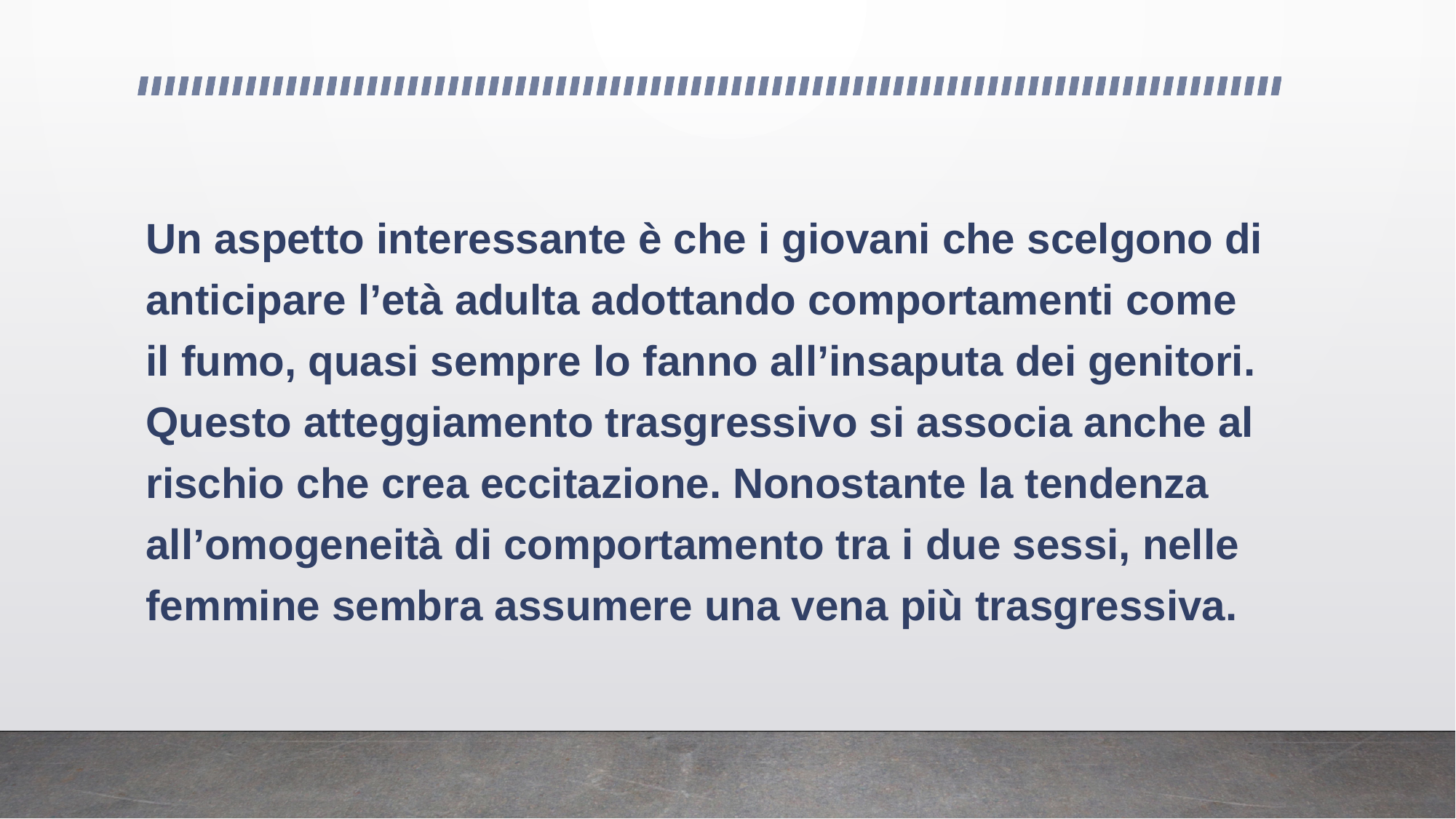

#
Un aspetto interessante è che i giovani che scelgono di anticipare l’età adulta adottando comportamenti come il fumo, quasi sempre lo fanno all’insaputa dei genitori. Questo atteggiamento trasgressivo si associa anche al rischio che crea eccitazione. Nonostante la tendenza  all’omogeneità di comportamento tra i due sessi, nelle femmine sembra assumere una vena più trasgressiva.